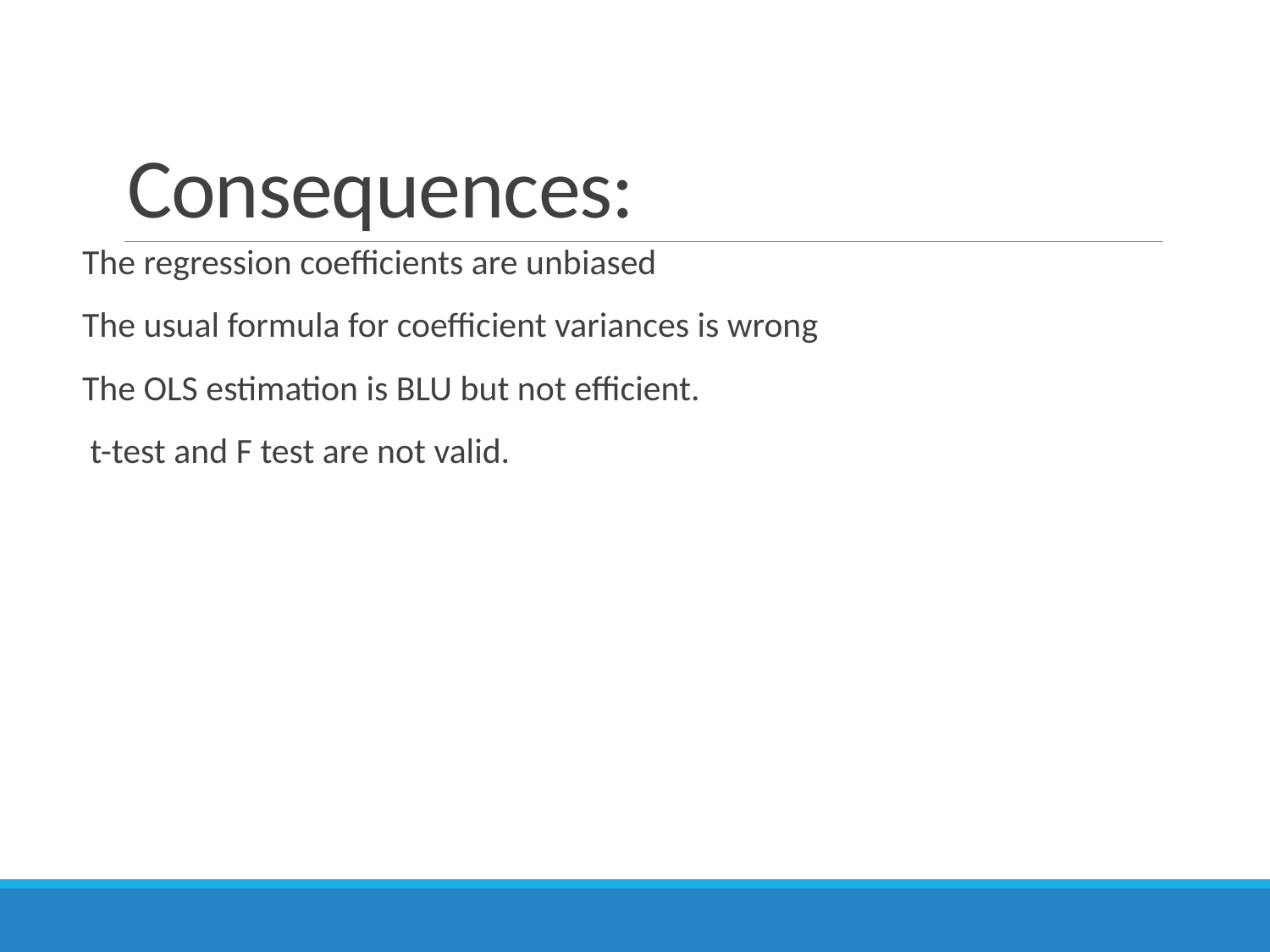

# Consequences:
The regression coefficients are unbiased
The usual formula for coefficient variances is wrong
The OLS estimation is BLU but not efficient.
 t-test and F test are not valid.